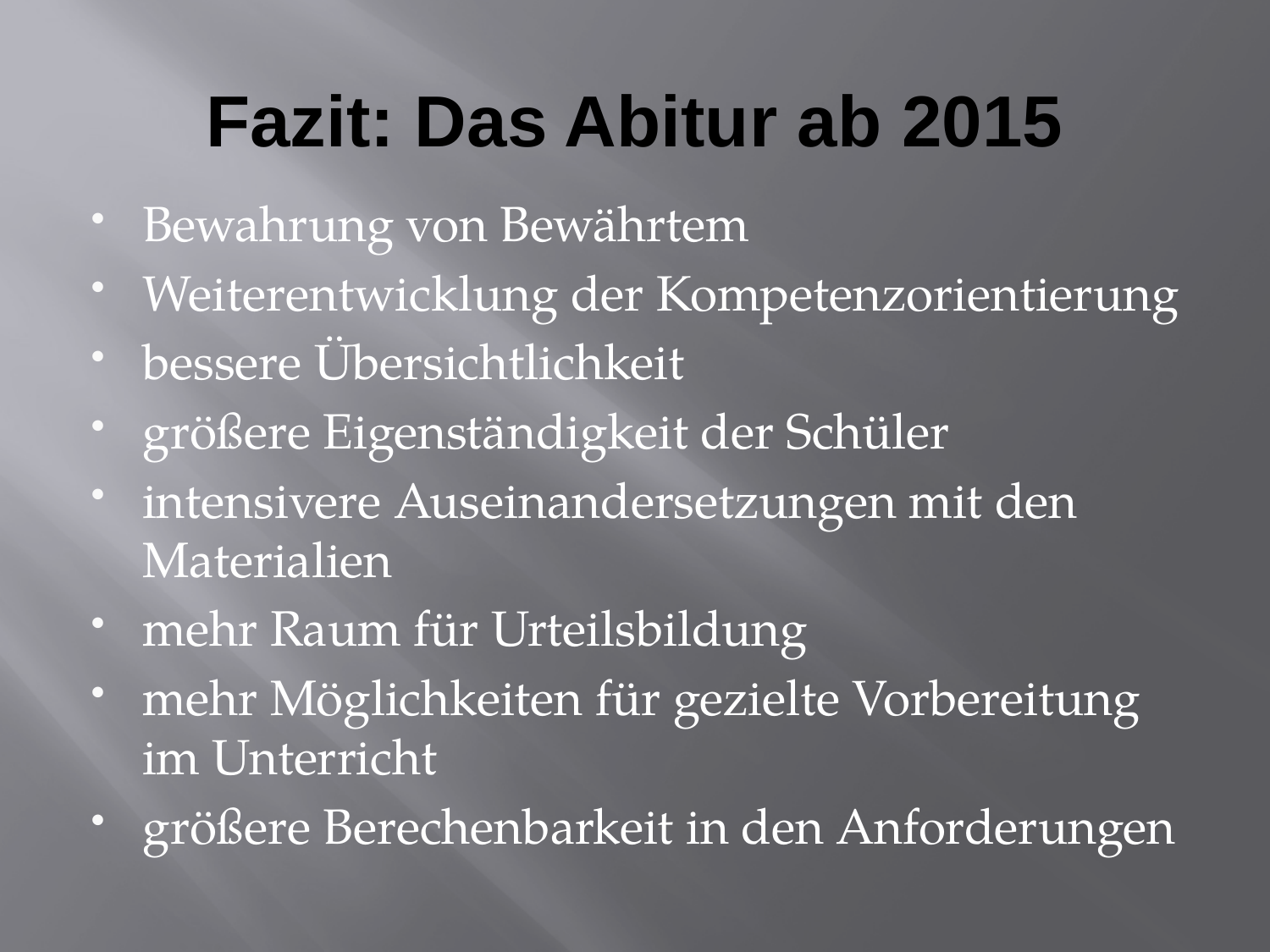

# Fazit: Das Abitur ab 2015
Bewahrung von Bewährtem
Weiterentwicklung der Kompetenzorientierung
bessere Übersichtlichkeit
größere Eigenständigkeit der Schüler
intensivere Auseinandersetzungen mit den Materialien
mehr Raum für Urteilsbildung
mehr Möglichkeiten für gezielte Vorbereitung im Unterricht
größere Berechenbarkeit in den Anforderungen